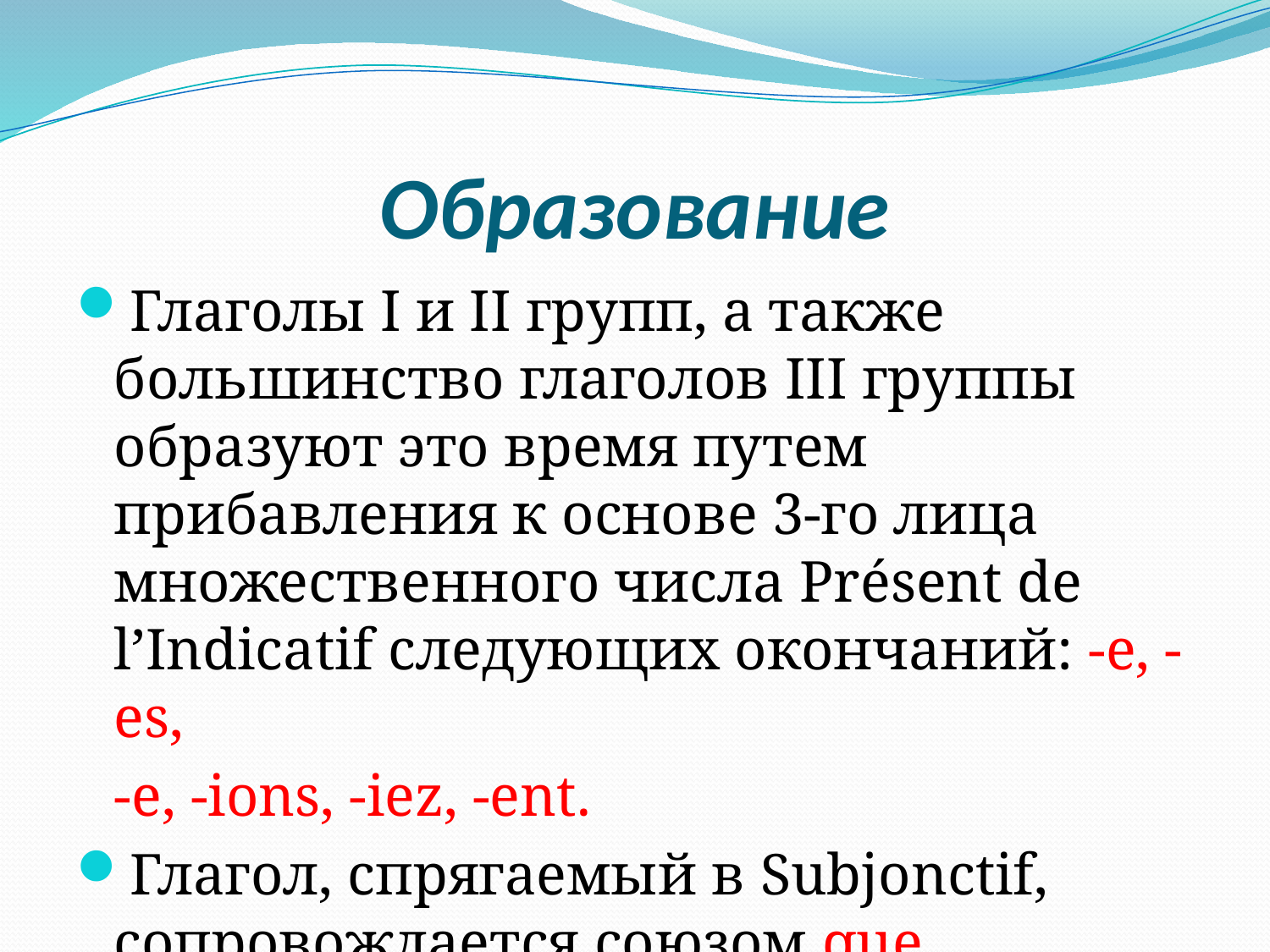

# Образование
Глаголы I и II групп, а также большинство глаголов III группы образуют это время путем прибавления к основе 3-го лица множественного числа Présent de l’Indicatif следующих окончаний: -e, -es,
	-e, -ions, -iez, -ent.
Глагол, спрягаемый в Subjonctif, сопровождается союзом que.